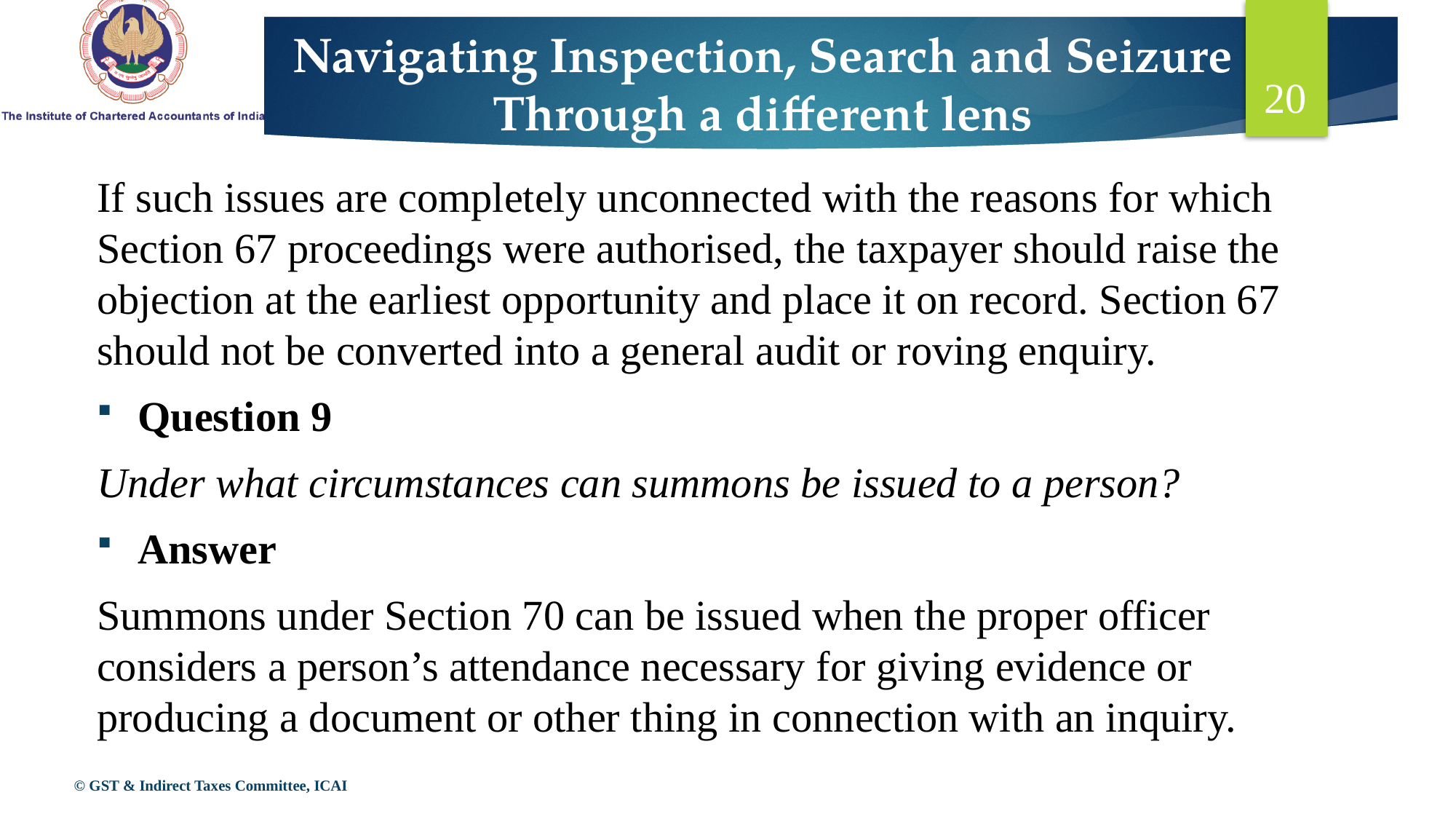

# Navigating Inspection, Search and Seizure Through a different lens
20
If such issues are completely unconnected with the reasons for which Section 67 proceedings were authorised, the taxpayer should raise the objection at the earliest opportunity and place it on record. Section 67 should not be converted into a general audit or roving enquiry.
Question 9
Under what circumstances can summons be issued to a person?
Answer
Summons under Section 70 can be issued when the proper officer considers a person’s attendance necessary for giving evidence or producing a document or other thing in connection with an inquiry.

© GST & Indirect Taxes Committee, ICAI